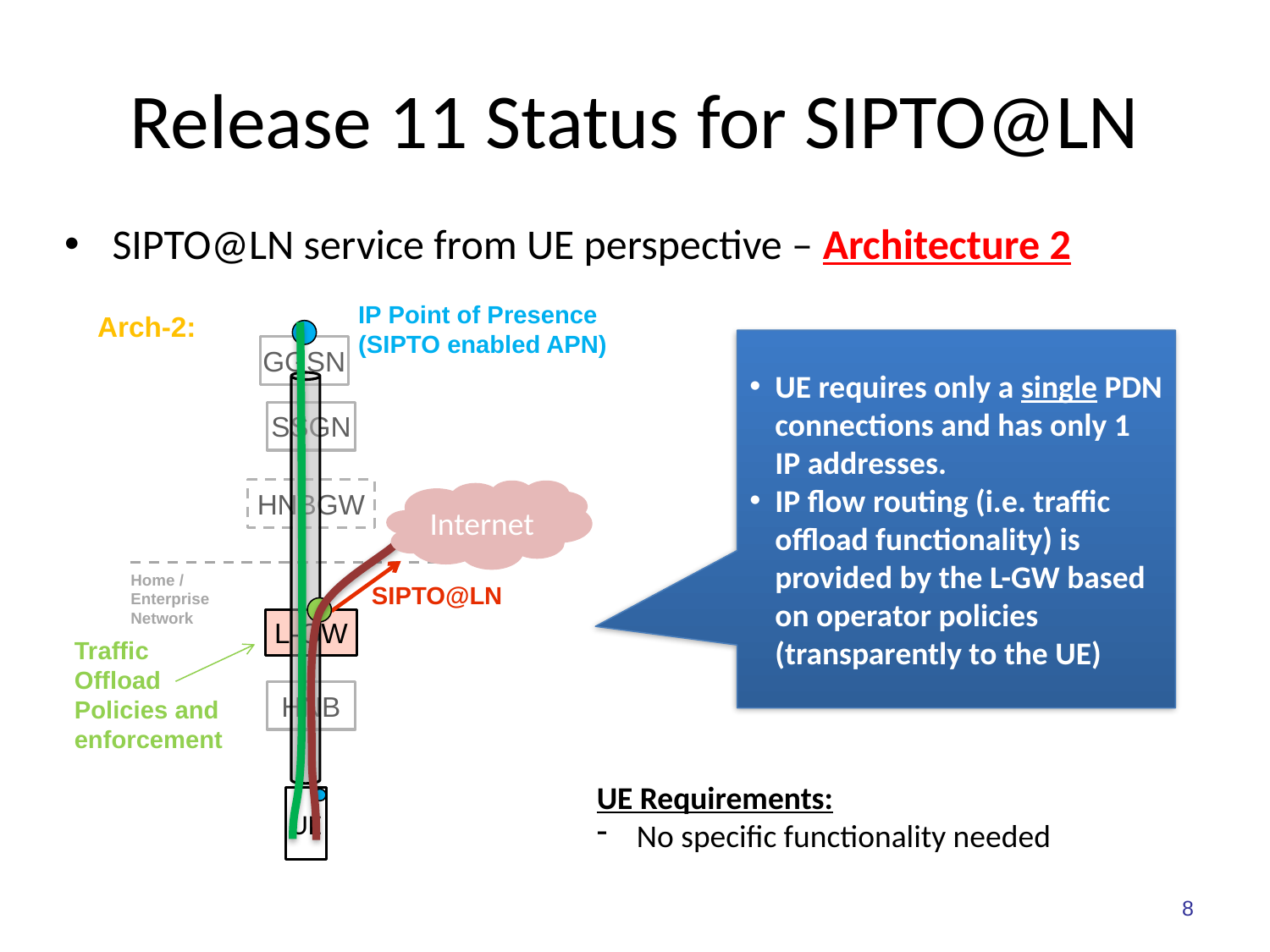

# Release 11 Status for SIPTO@LN
SIPTO@LN service from UE perspective – Architecture 2

IP Point of Presence
(SIPTO enabled APN)
Arch-2:

GGSN

SSGN
HNBGW
SIPTO@LN

L-GW
HNB
UE

UE requires only a single PDN connections and has only 1 IP addresses.
IP flow routing (i.e. traffic offload functionality) is provided by the L-GW based on operator policies (transparently to the UE)
Internet

Home / Enterprise Network
Traffic
Offload Policies and enforcement
UE Requirements:
No specific functionality needed
8